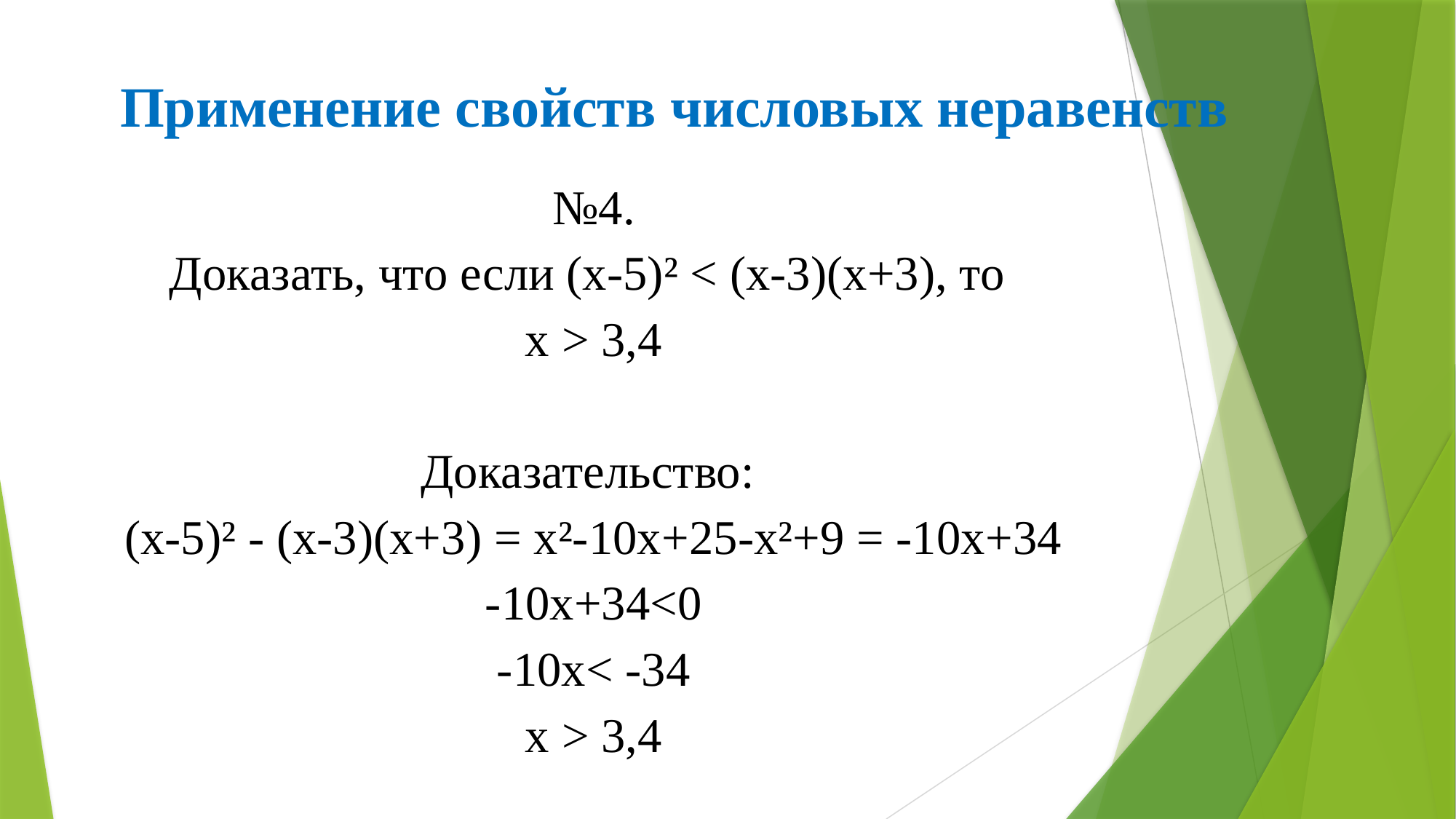

# Применение свойств числовых неравенств
№4.
Доказать, что если (х-5)² < (х-3)(х+3), то
х > 3,4

Доказательство:
(х-5)² - (х-3)(х+3) = х²-10х+25-х²+9 = -10х+34
-10х+34<0
-10х< -34
х > 3,4